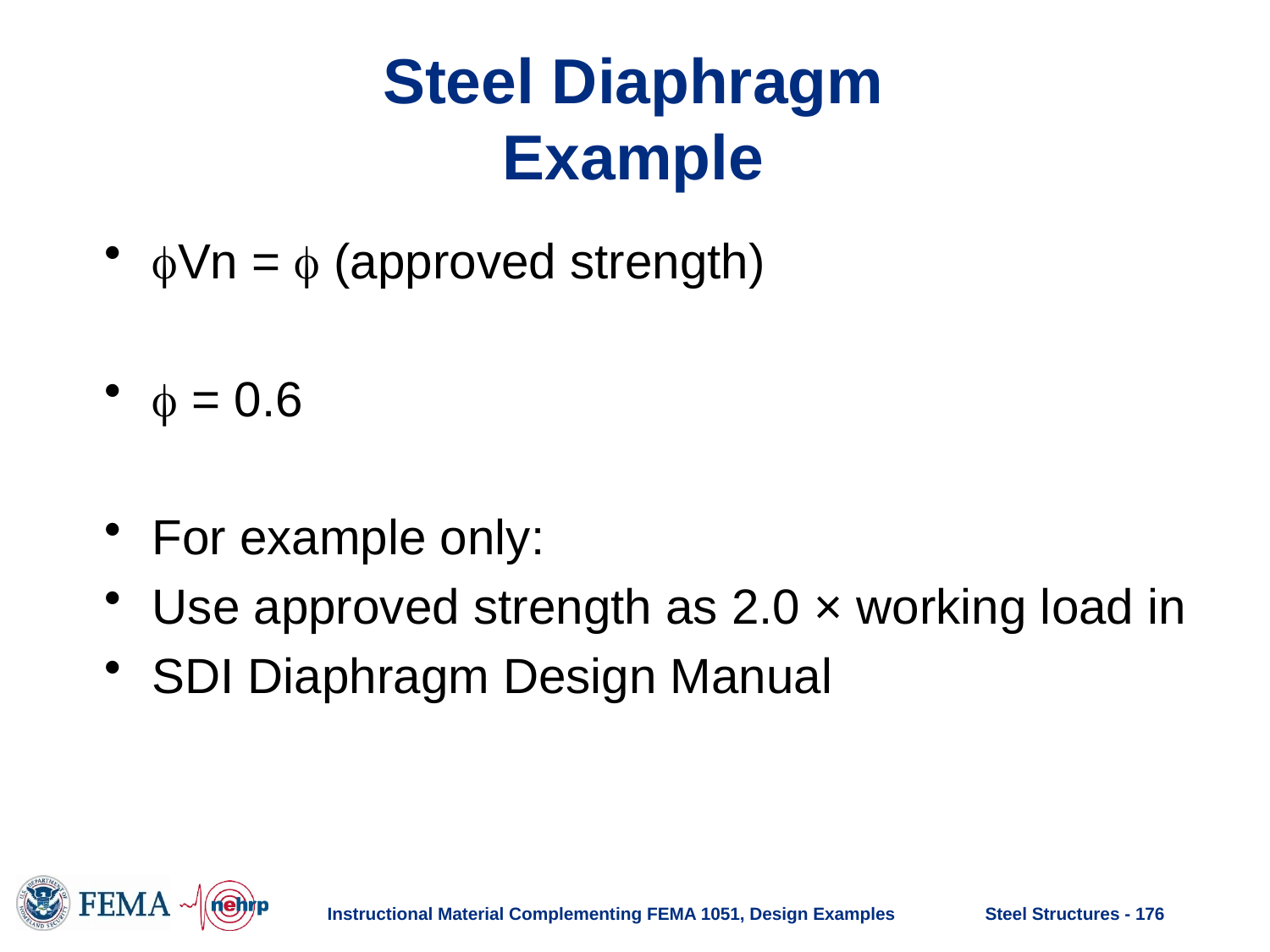

# Steel Diaphragm Example
φVn = φ (approved strength)

φ = 0.6

For example only:
Use approved strength as 2.0 × working load in
SDI Diaphragm Design Manual
Instructional Material Complementing FEMA 1051, Design Examples
Steel Structures - 176